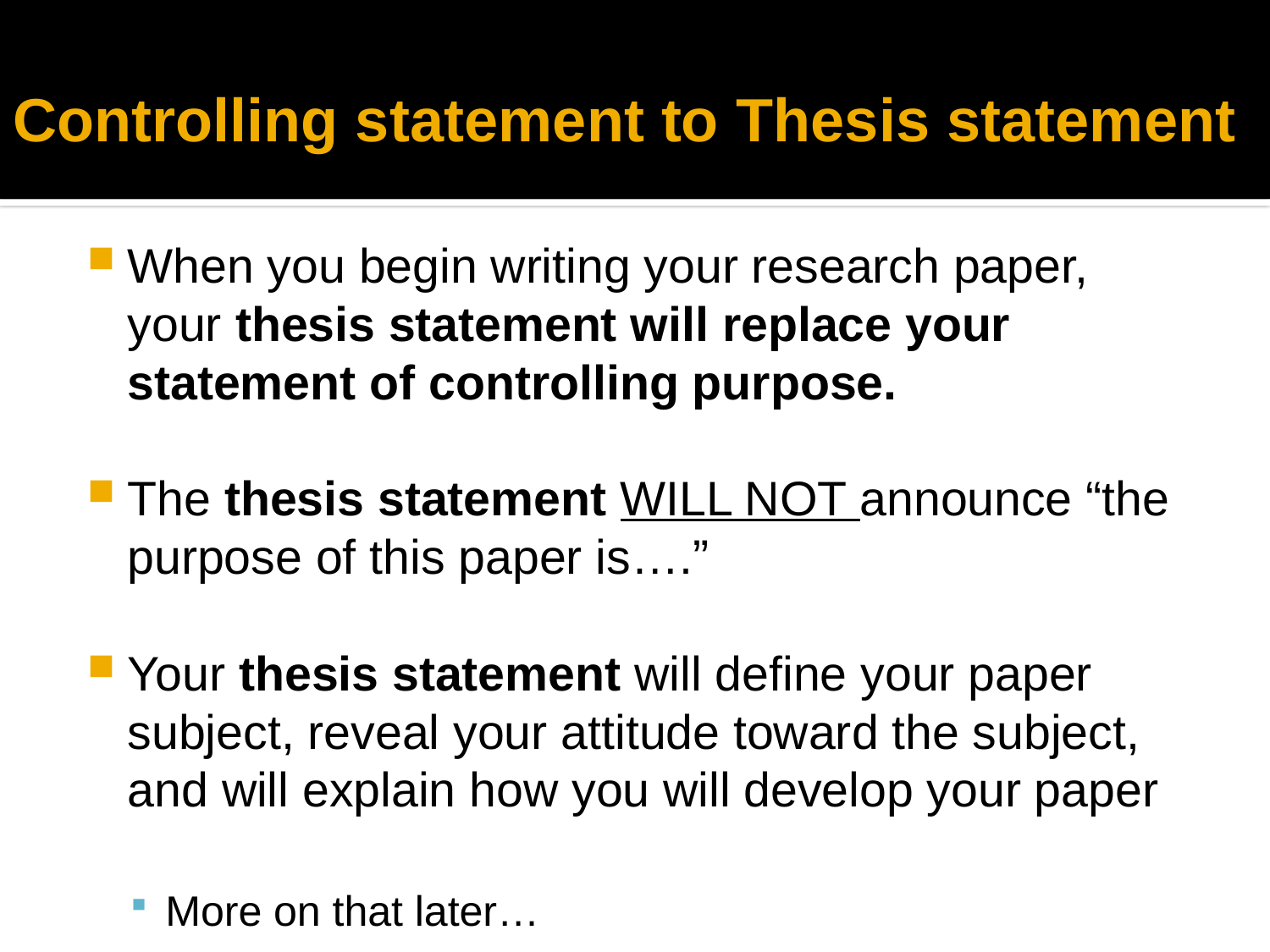

# Controlling statement to Thesis statement
When you begin writing your research paper, your thesis statement will replace your statement of controlling purpose.

The thesis statement WILL NOT announce “the purpose of this paper is….”

Your thesis statement will define your paper subject, reveal your attitude toward the subject, and will explain how you will develop your paper

More on that later…